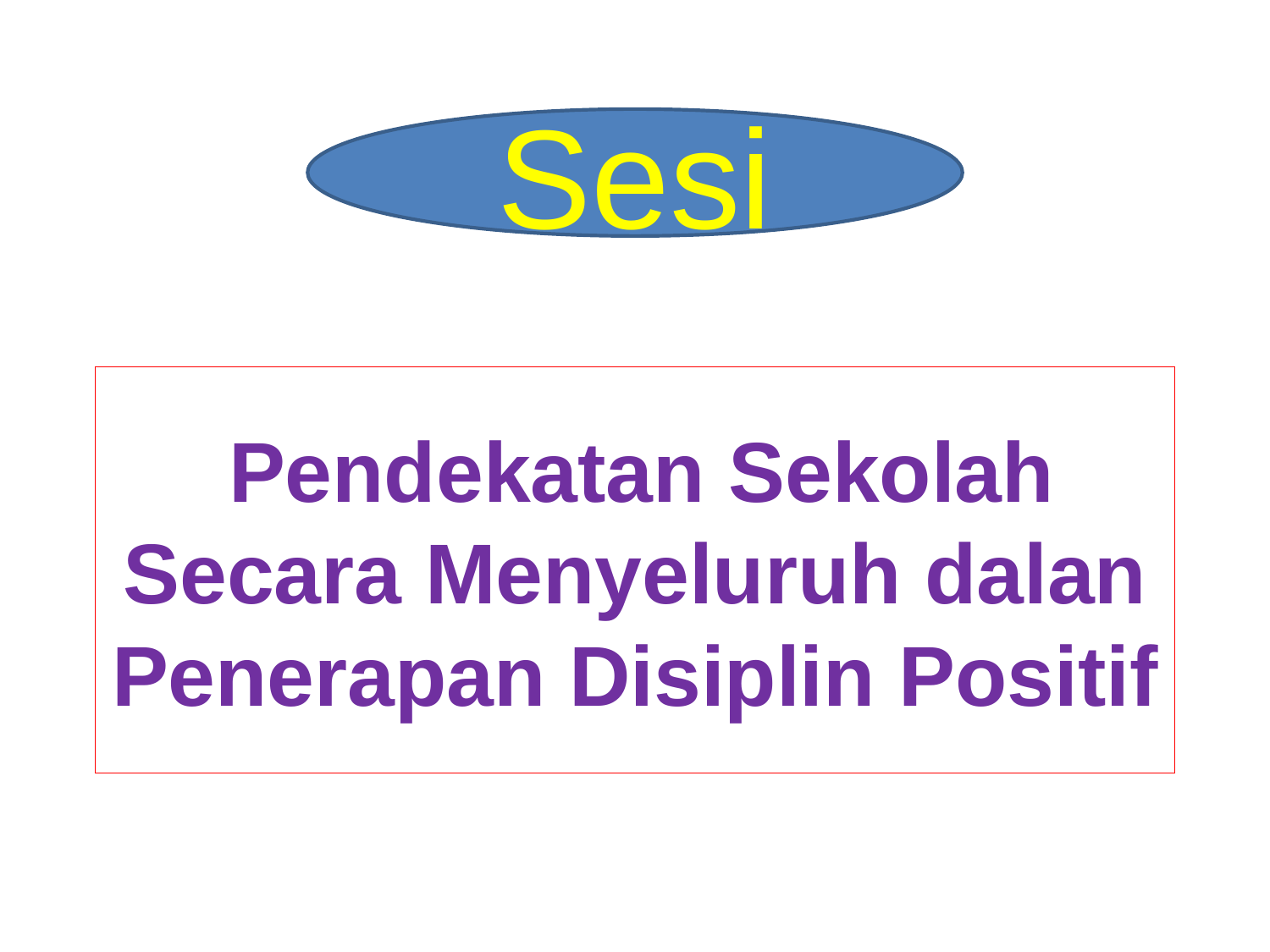

Sesi
# Pendekatan Sekolah Secara Menyeluruh dalan Penerapan Disiplin Positif